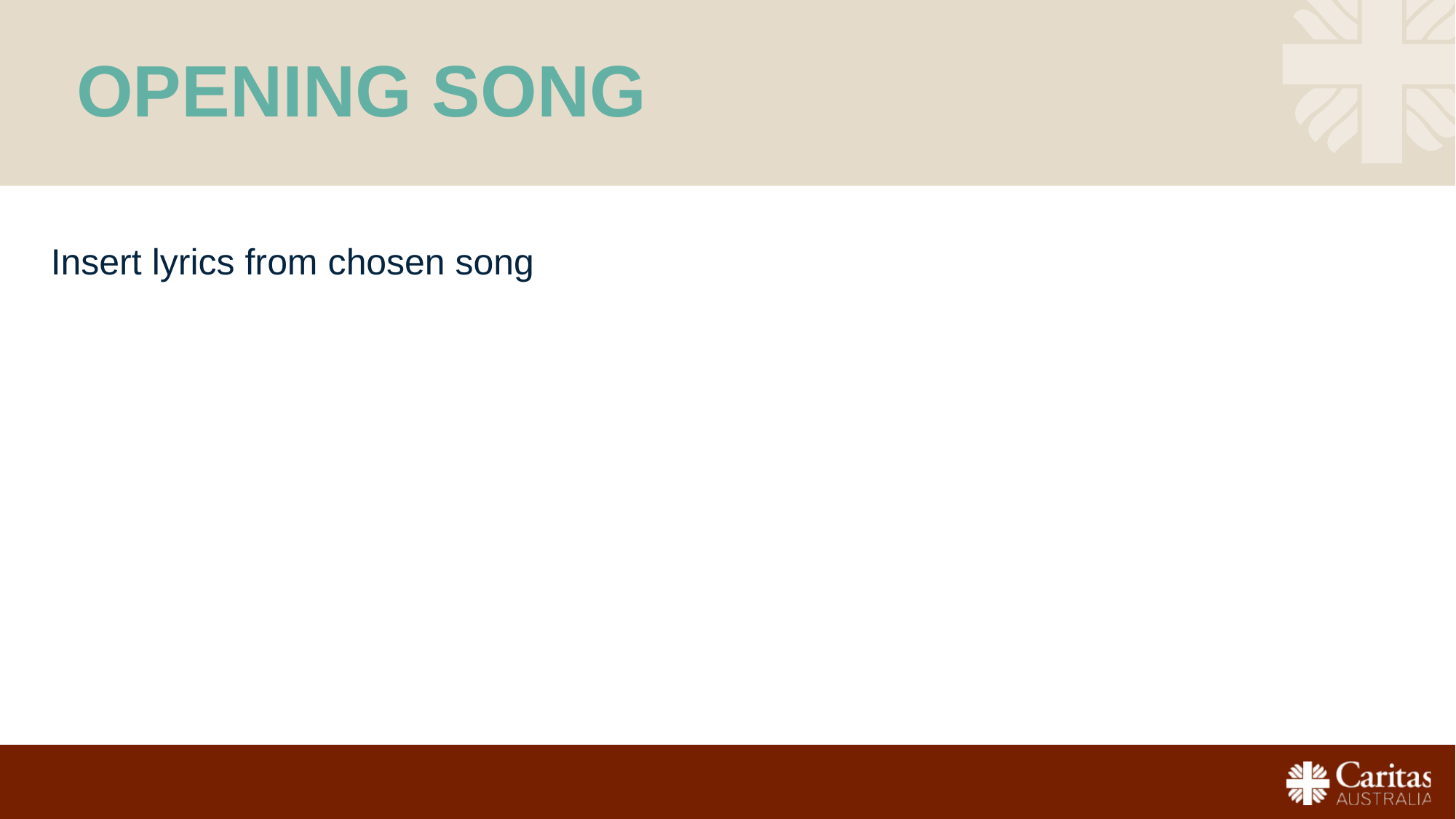

OPENING SONG
Insert lyrics from chosen song